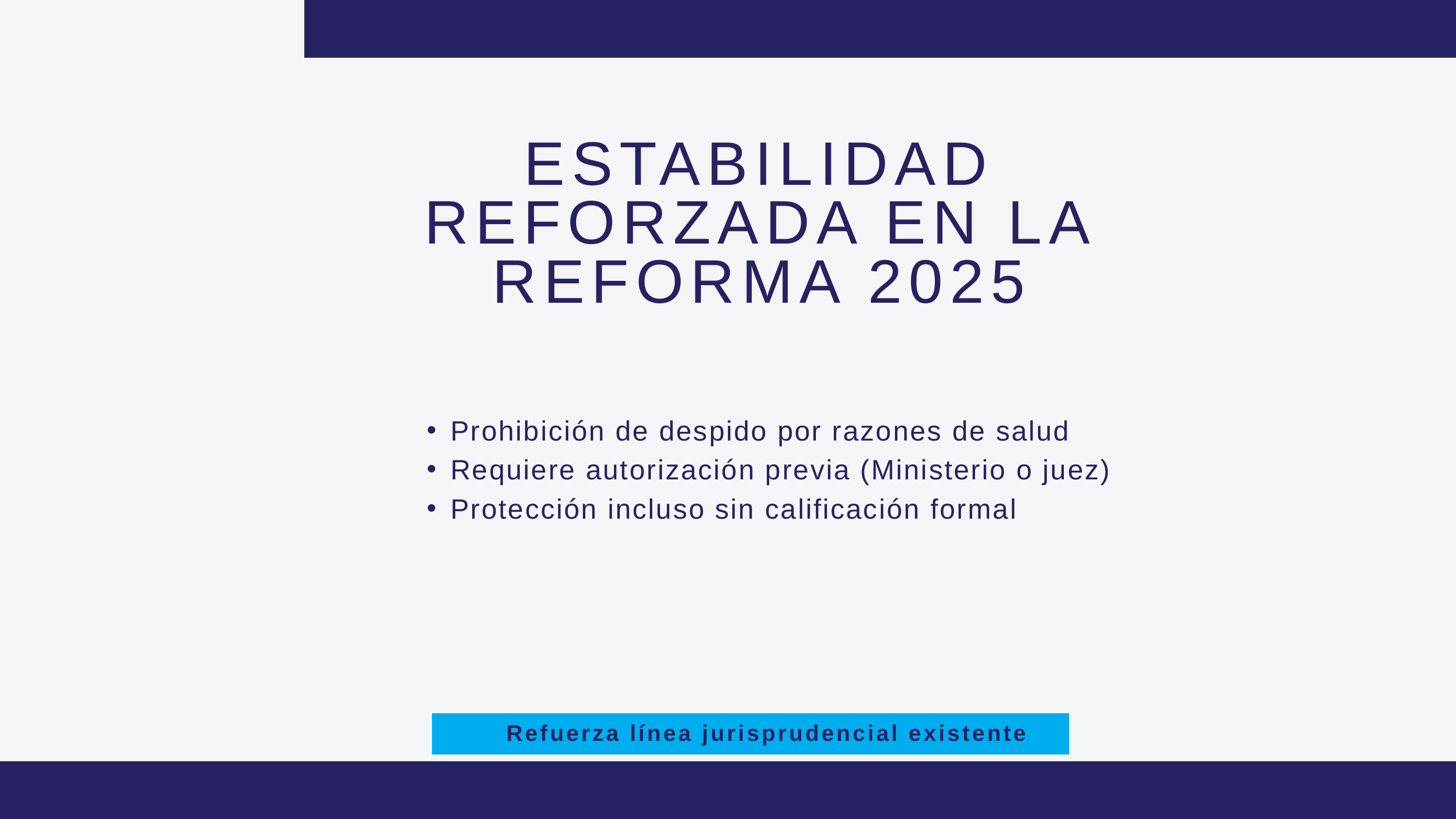

ESTABILIDAD REFORZADA EN LA REFORMA 2025
Prohibición de despido por razones de salud
Requiere autorización previa (Ministerio o juez)
Protección incluso sin calificación formal

Refuerza línea jurisprudencial existente